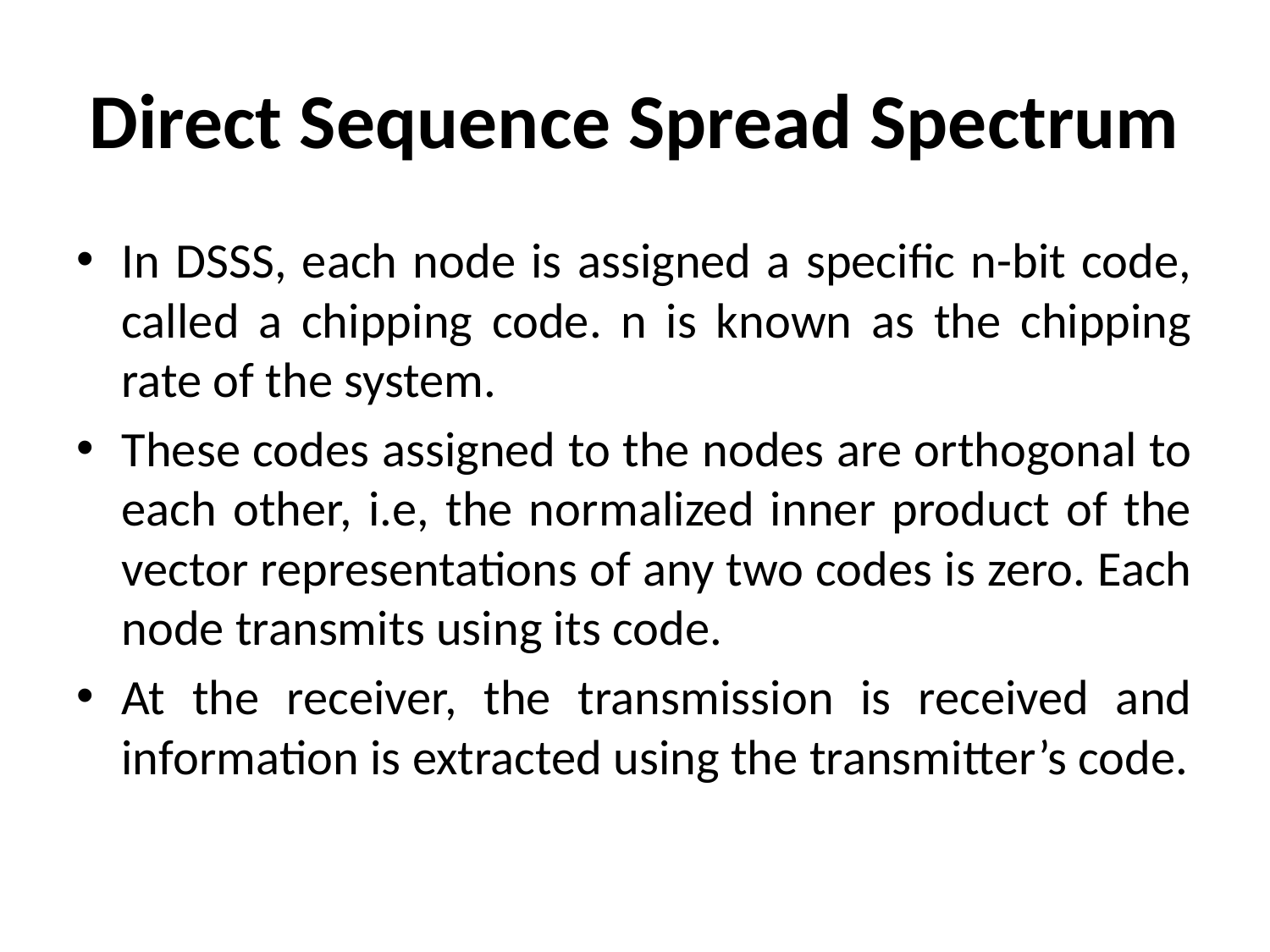

# Direct Sequence Spread Spectrum
In DSSS, each node is assigned a specific n-bit code, called a chipping code. n is known as the chipping rate of the system.
These codes assigned to the nodes are orthogonal to each other, i.e, the normalized inner product of the vector representations of any two codes is zero. Each node transmits using its code.
At the receiver, the transmission is received and information is extracted using the transmitter’s code.